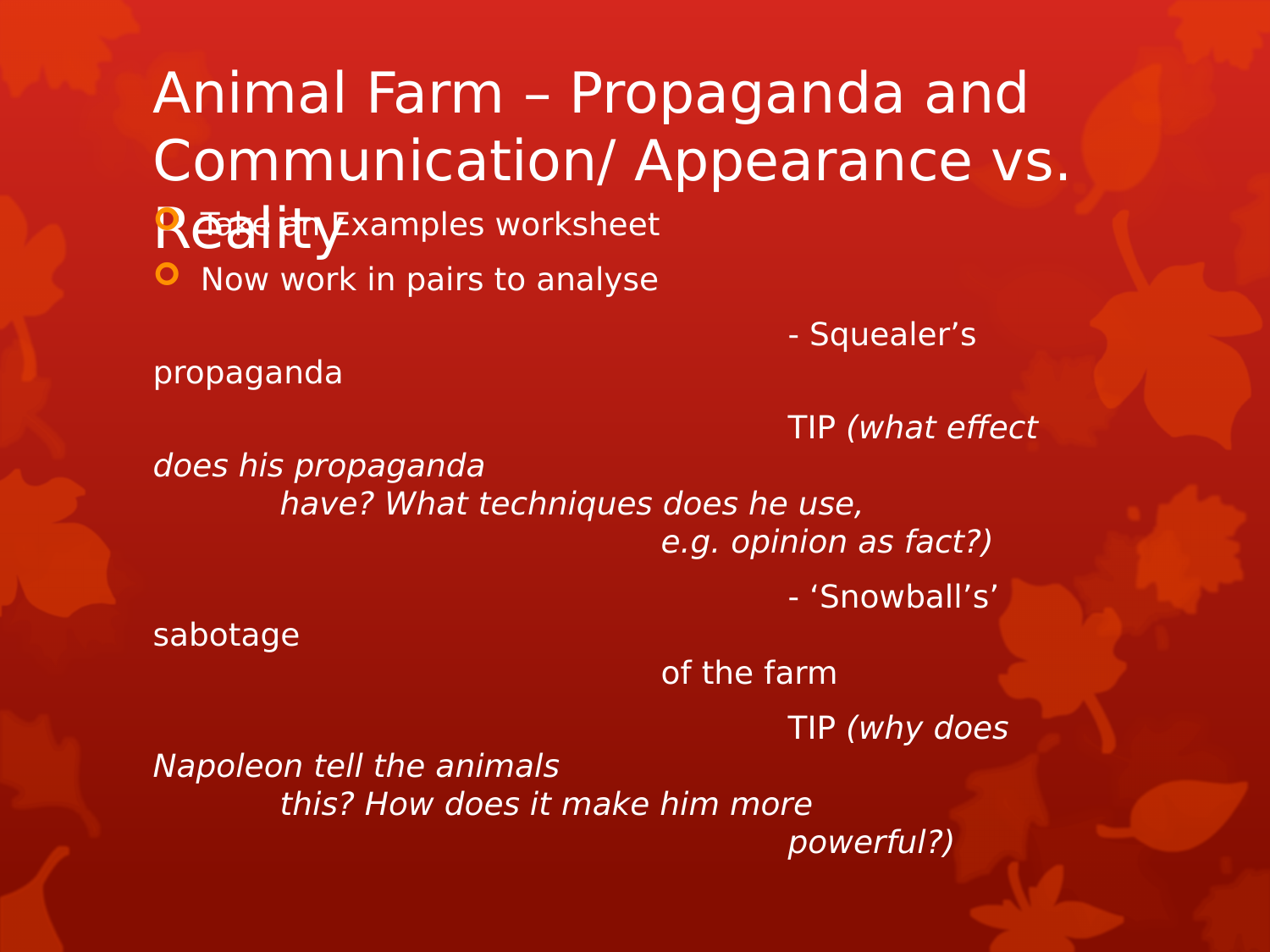

# Animal Farm – Propaganda and Communication/ Appearance vs. Reality
Take an Examples worksheet
Now work in pairs to analyse
					- Squealer’s propaganda
					TIP (what effect does his propaganda 						have? What techniques does he use, 						e.g. opinion as fact?)
					- ‘Snowball’s’ sabotage 										of the farm
					TIP (why does Napoleon tell the animals 					this? How does it make him more 							powerful?)